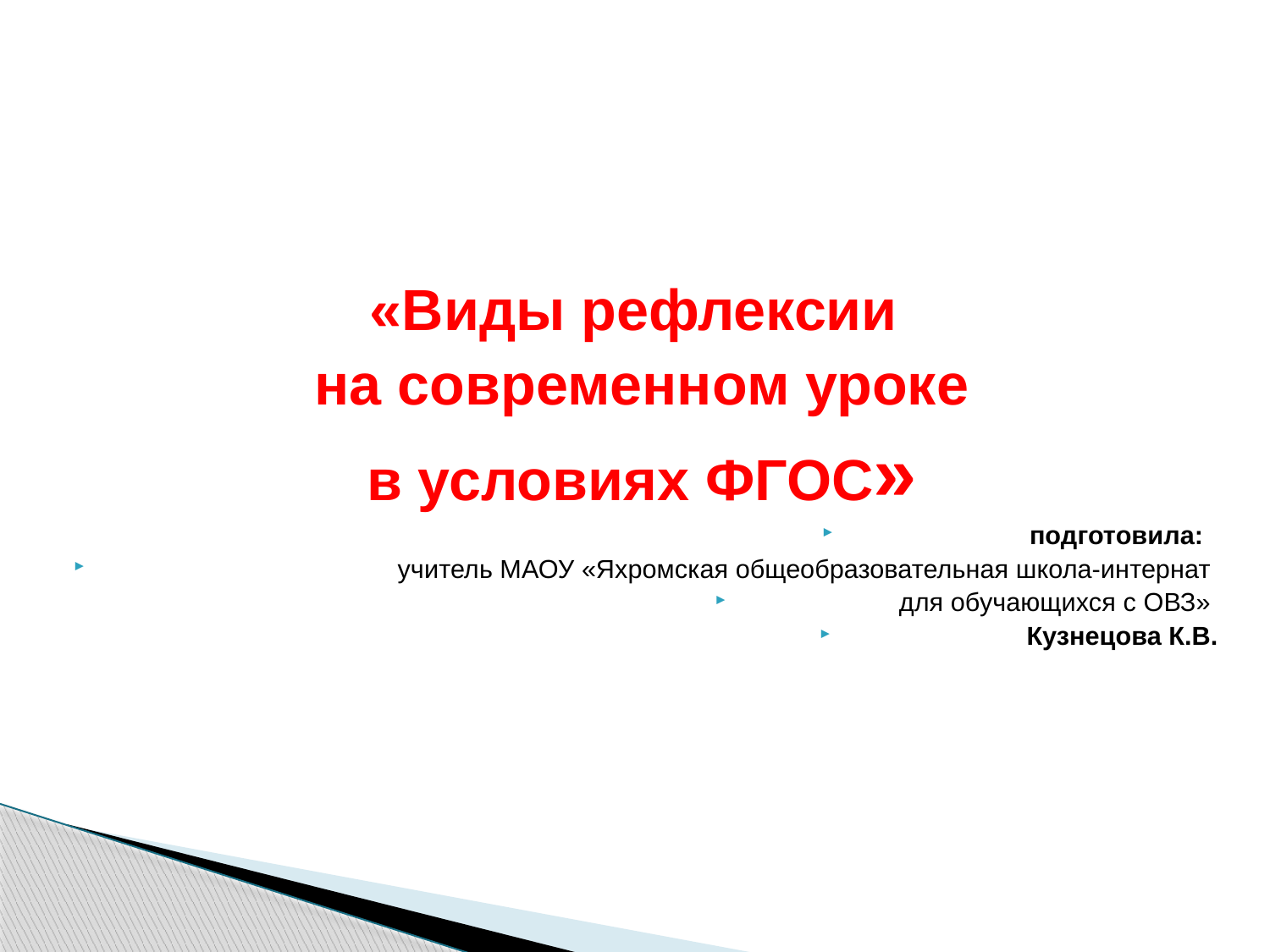

«Виды рефлексии
на современном уроке
в условиях ФГОС»
подготовила:
                                       учитель МАОУ «Яхромская общеобразовательная школа-интернат
для обучающихся с ОВЗ»
Кузнецова К.В.